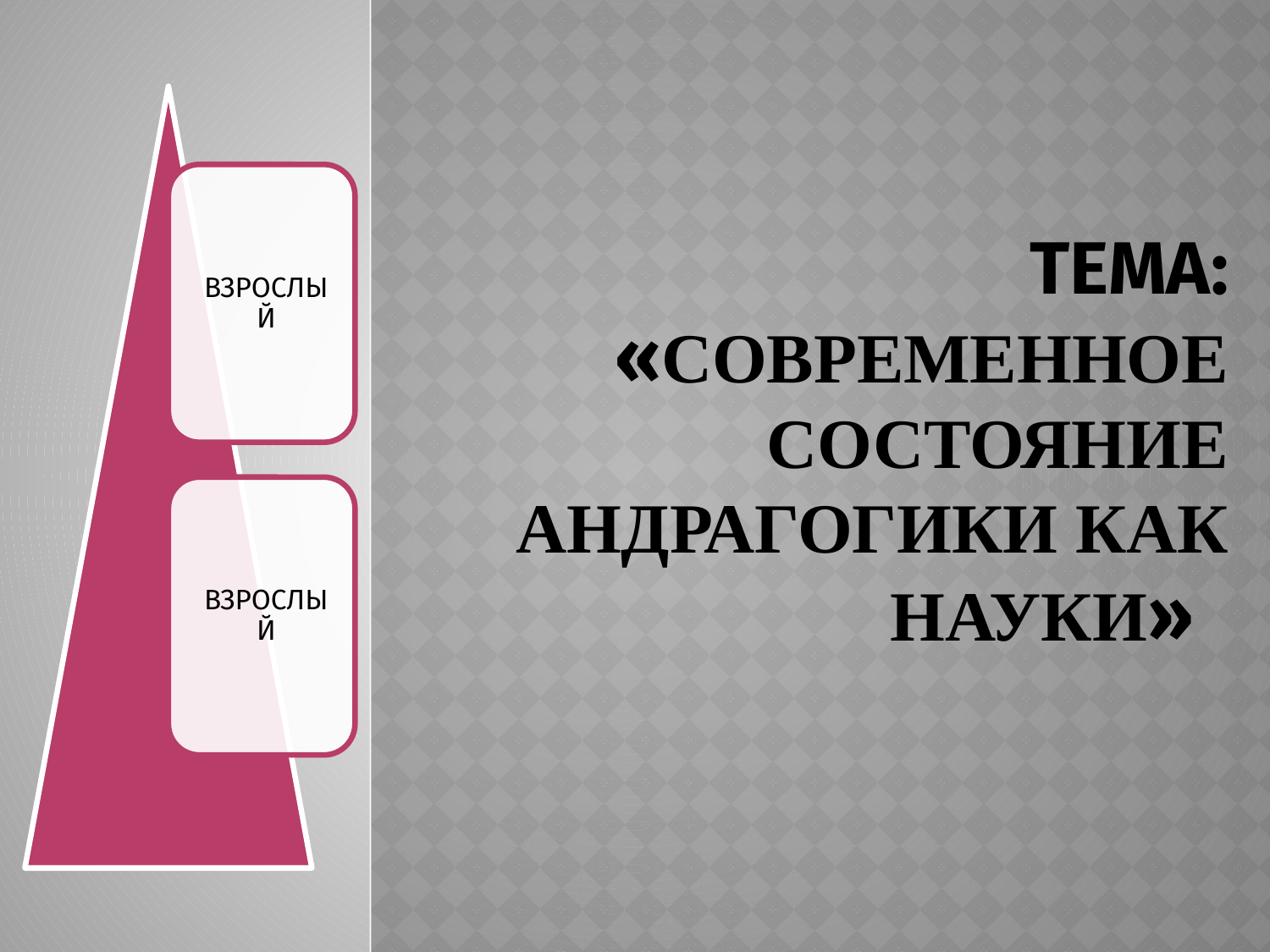

# ТЕМА: «Современное состояние андрагогики как науки»
ВЗРОСЛЫЙ
ВЗРОСЛЫЙ